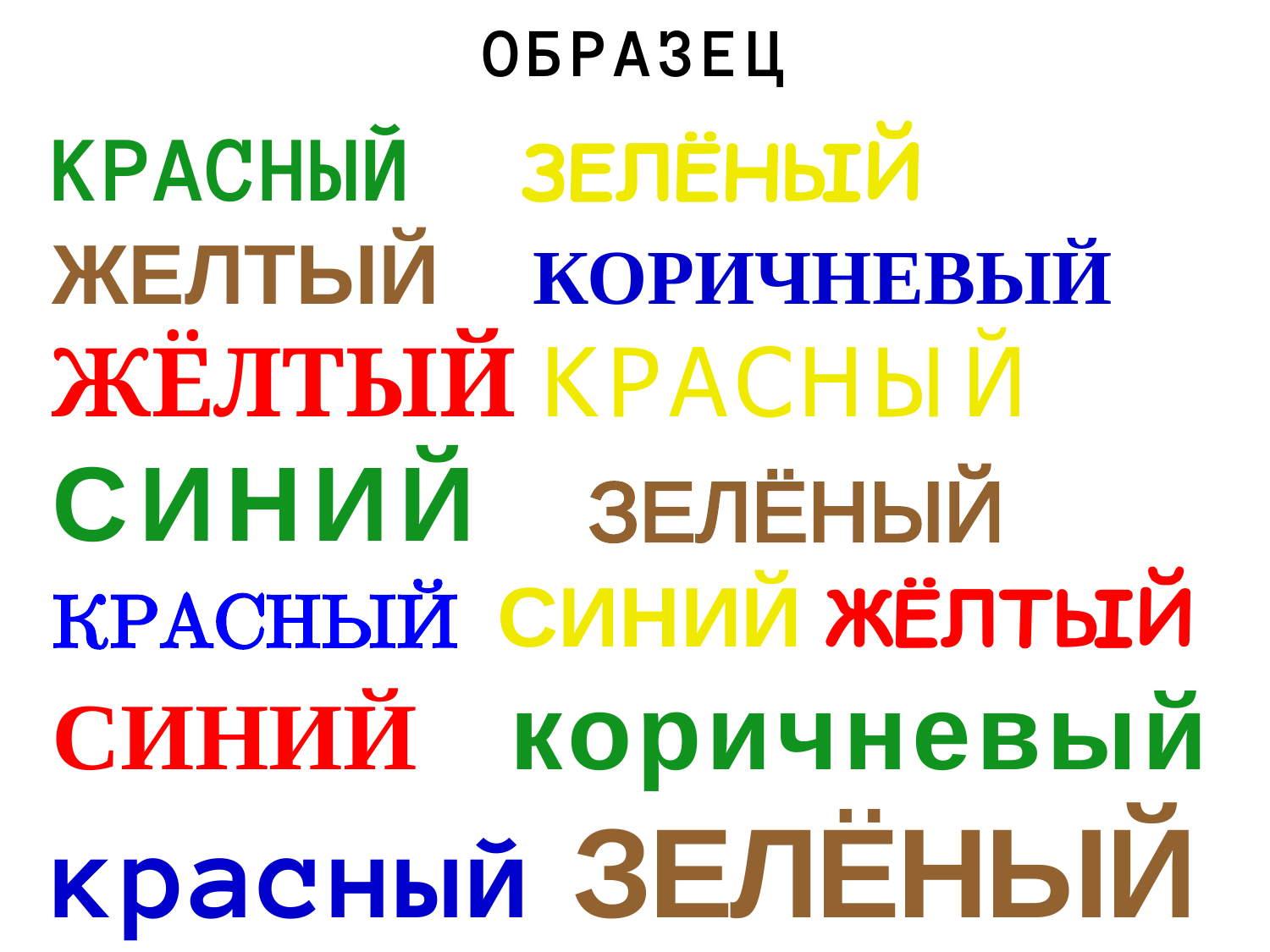

ОБРАЗЕЦ
# красный  зелёный желтый  коричневый жёлтый красный синий   зелёный красный  синий жёлтый СИНИЙ    коричневый красный ЗЕЛЁНЫЙ